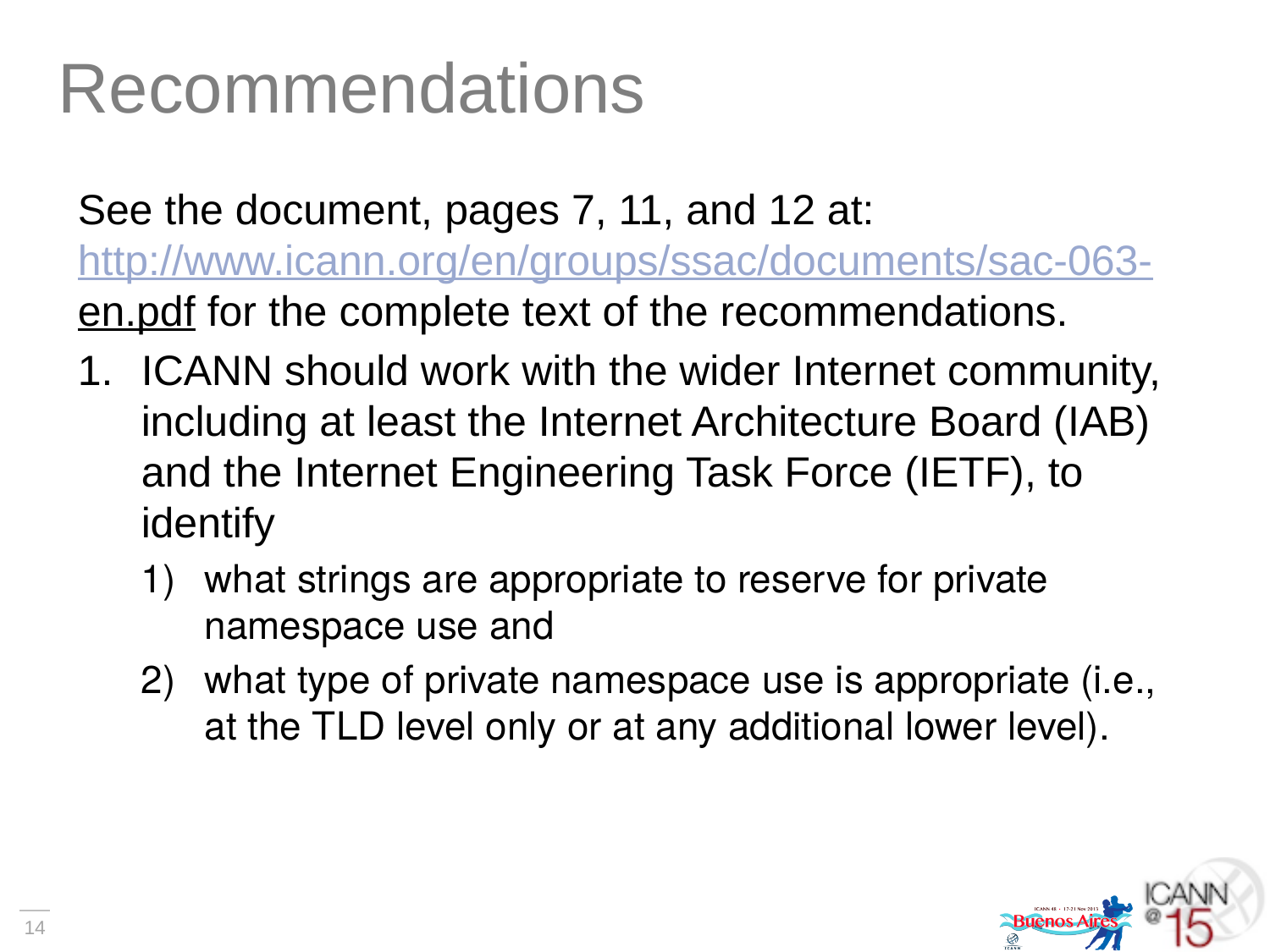

# Recommendations
See the document, pages 7, 11, and 12 at: http://www.icann.org/en/groups/ssac/documents/sac-063-en.pdf for the complete text of the recommendations.
ICANN should work with the wider Internet community, including at least the Internet Architecture Board (IAB) and the Internet Engineering Task Force (IETF), to identify
what strings are appropriate to reserve for private namespace use and
what type of private namespace use is appropriate (i.e., at the TLD level only or at any additional lower level).